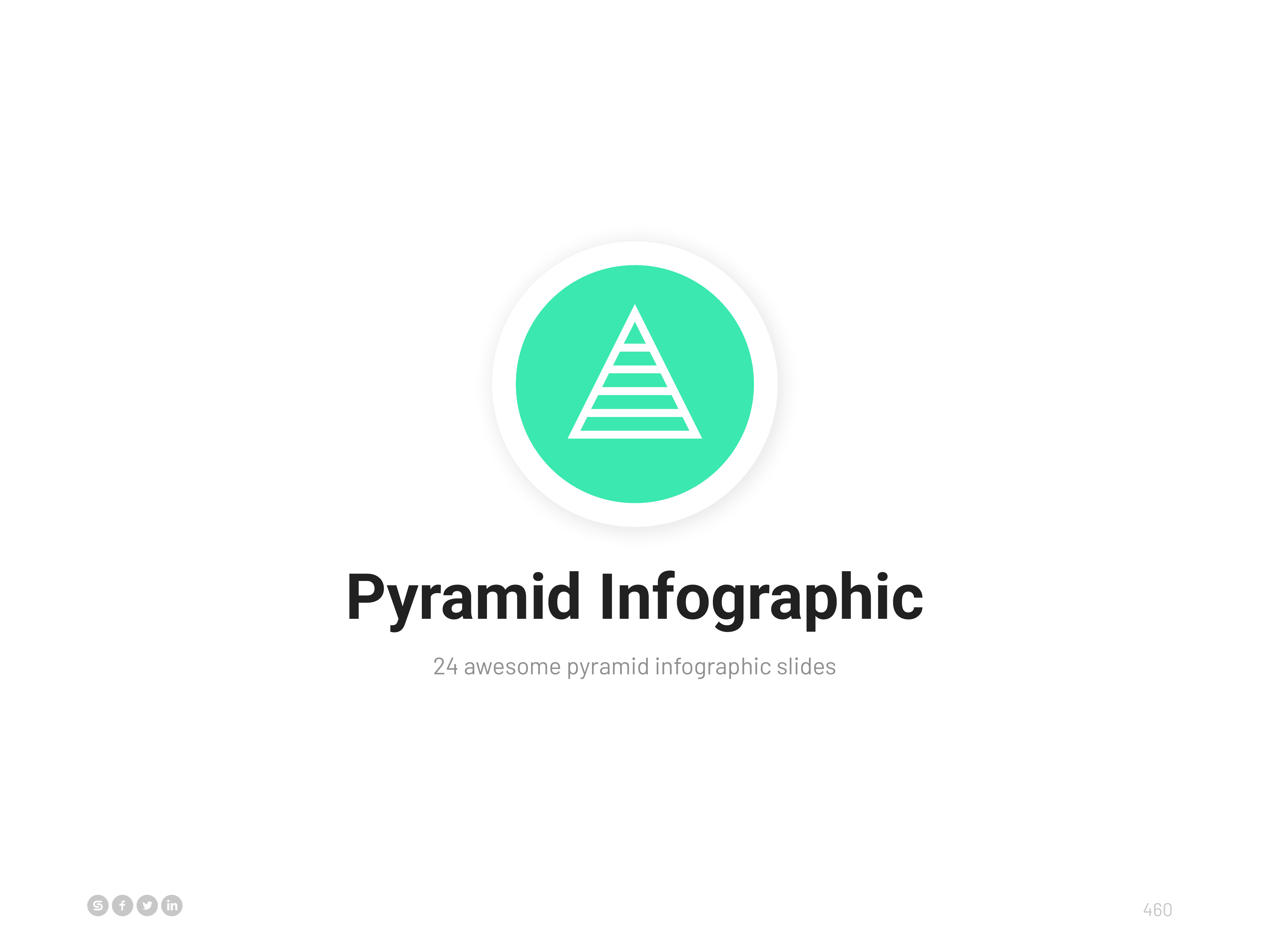

Pyramid Infographic
24 awesome pyramid infographic slides